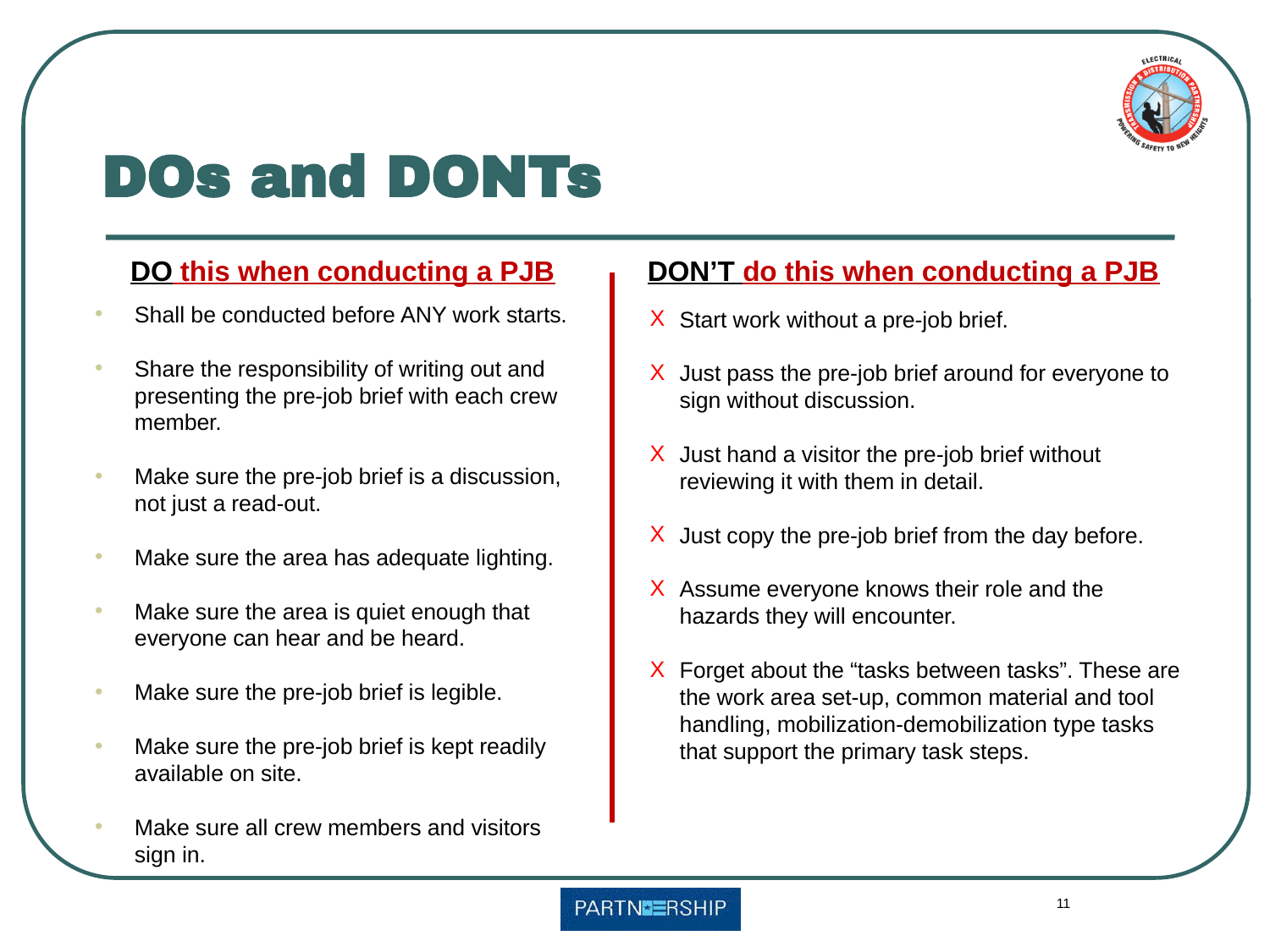

# DOs and DONTs
DO this when conducting a PJB
DON’T do this when conducting a PJB
Shall be conducted before ANY work starts.

Share the responsibility of writing out and presenting the pre-job brief with each crew member.

Make sure the pre-job brief is a discussion, not just a read-out.

Make sure the area has adequate lighting.

Make sure the area is quiet enough that everyone can hear and be heard.

Make sure the pre-job brief is legible.

Make sure the pre-job brief is kept readily available on site.

Make sure all crew members and visitors sign in.
Start work without a pre-job brief.

Just pass the pre-job brief around for everyone to sign without discussion.

Just hand a visitor the pre-job brief without reviewing it with them in detail.

Just copy the pre-job brief from the day before.

Assume everyone knows their role and the hazards they will encounter.

Forget about the “tasks between tasks”. These are the work area set-up, common material and tool handling, mobilization-demobilization type tasks that support the primary task steps.
11